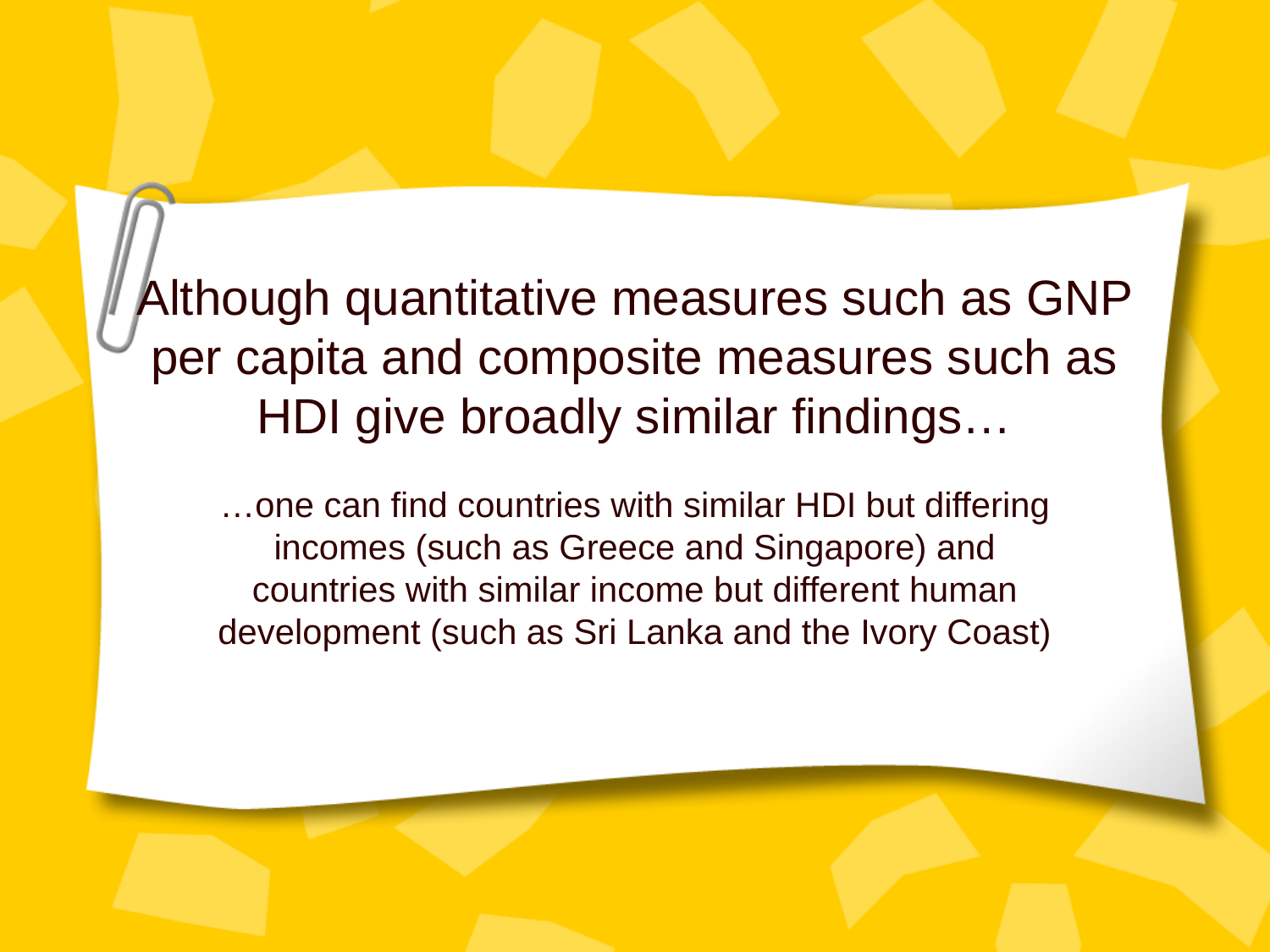

# Although quantitative measures such as GNP per capita and composite measures such as HDI give broadly similar findings…
…one can find countries with similar HDI but differing incomes (such as Greece and Singapore) and countries with similar income but different human development (such as Sri Lanka and the Ivory Coast)